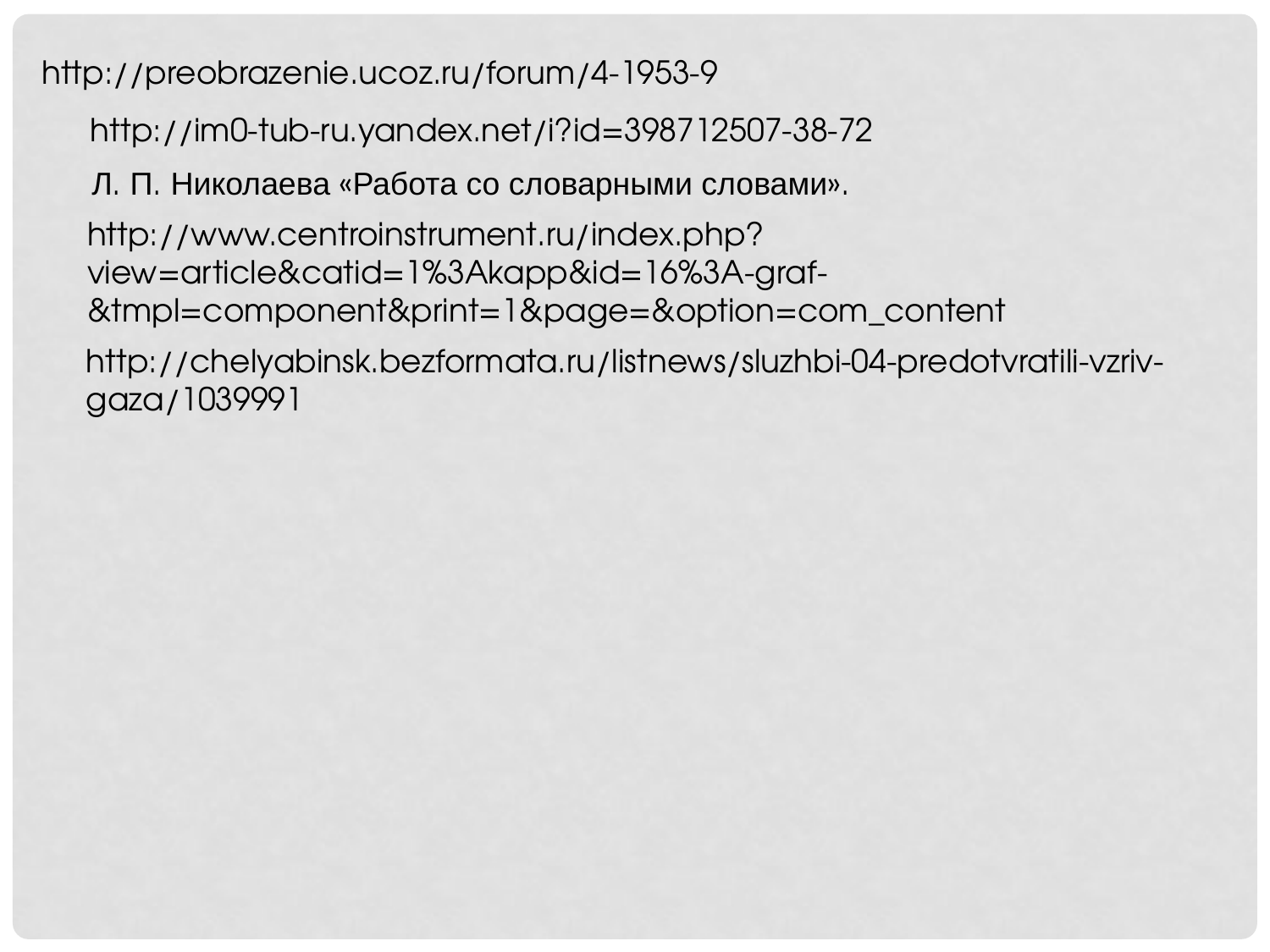

http://preobrazenie.ucoz.ru/forum/4-1953-9
http://im0-tub-ru.yandex.net/i?id=398712507-38-72
Л. П. Николаева «Работа со словарными словами».
http://www.centroinstrument.ru/index.php?view=article&catid=1%3Akapp&id=16%3A-graf-&tmpl=component&print=1&page=&option=com_content
http://chelyabinsk.bezformata.ru/listnews/sluzhbi-04-predotvratili-vzriv-gaza/1039991